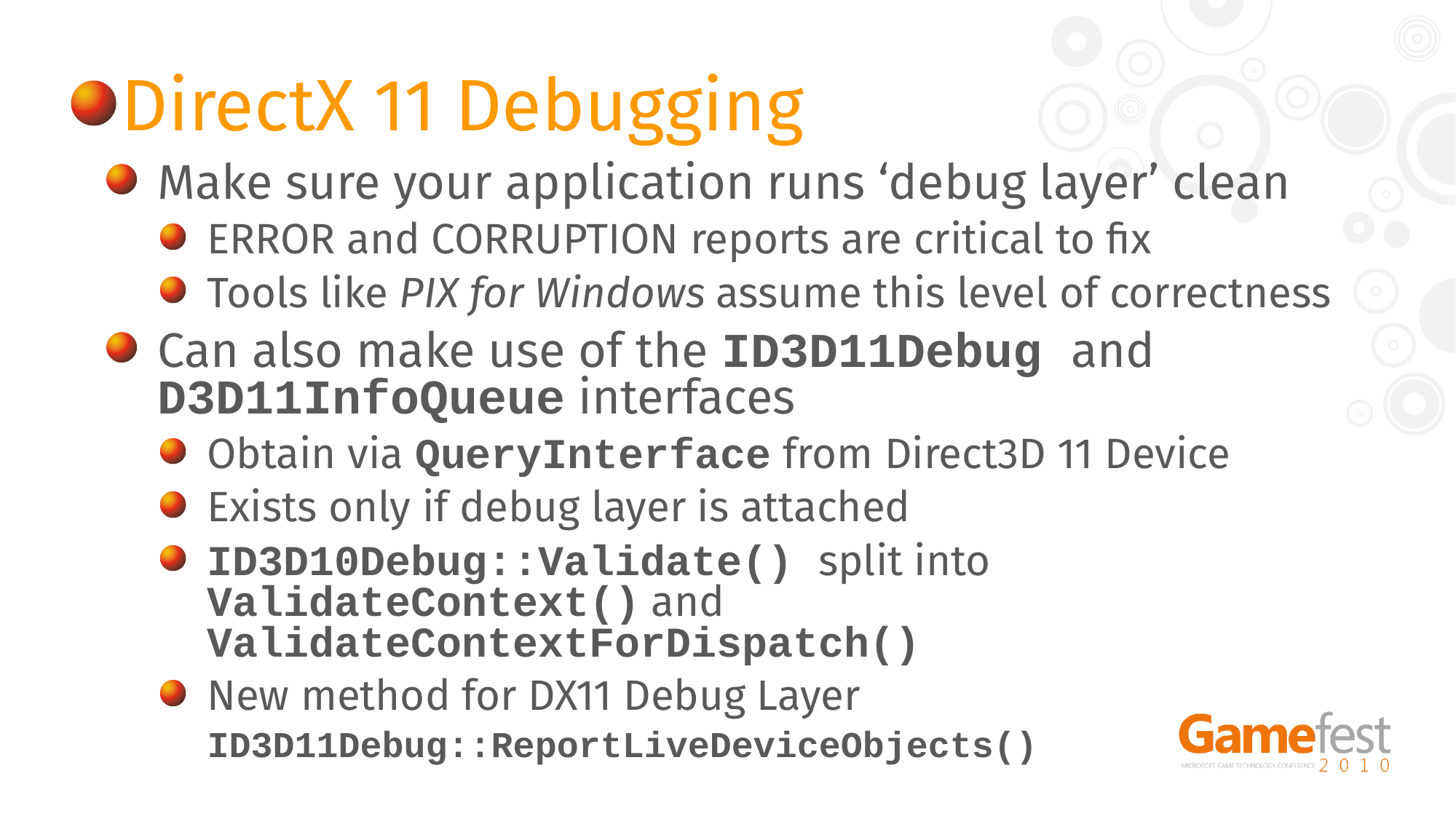

DirectX 11 Debugging
Make sure your application runs ‘debug layer’ clean
ERROR and CORRUPTION reports are critical to fix
Tools like PIX for Windows assume this level of correctness
Can also make use of the ID3D11Debug and D3D11InfoQueue interfaces
Obtain via QueryInterface from Direct3D 11 Device
Exists only if debug layer is attached
ID3D10Debug::Validate() split into ValidateContext() and ValidateContextForDispatch()
New method for DX11 Debug Layer
ID3D11Debug::ReportLiveDeviceObjects()